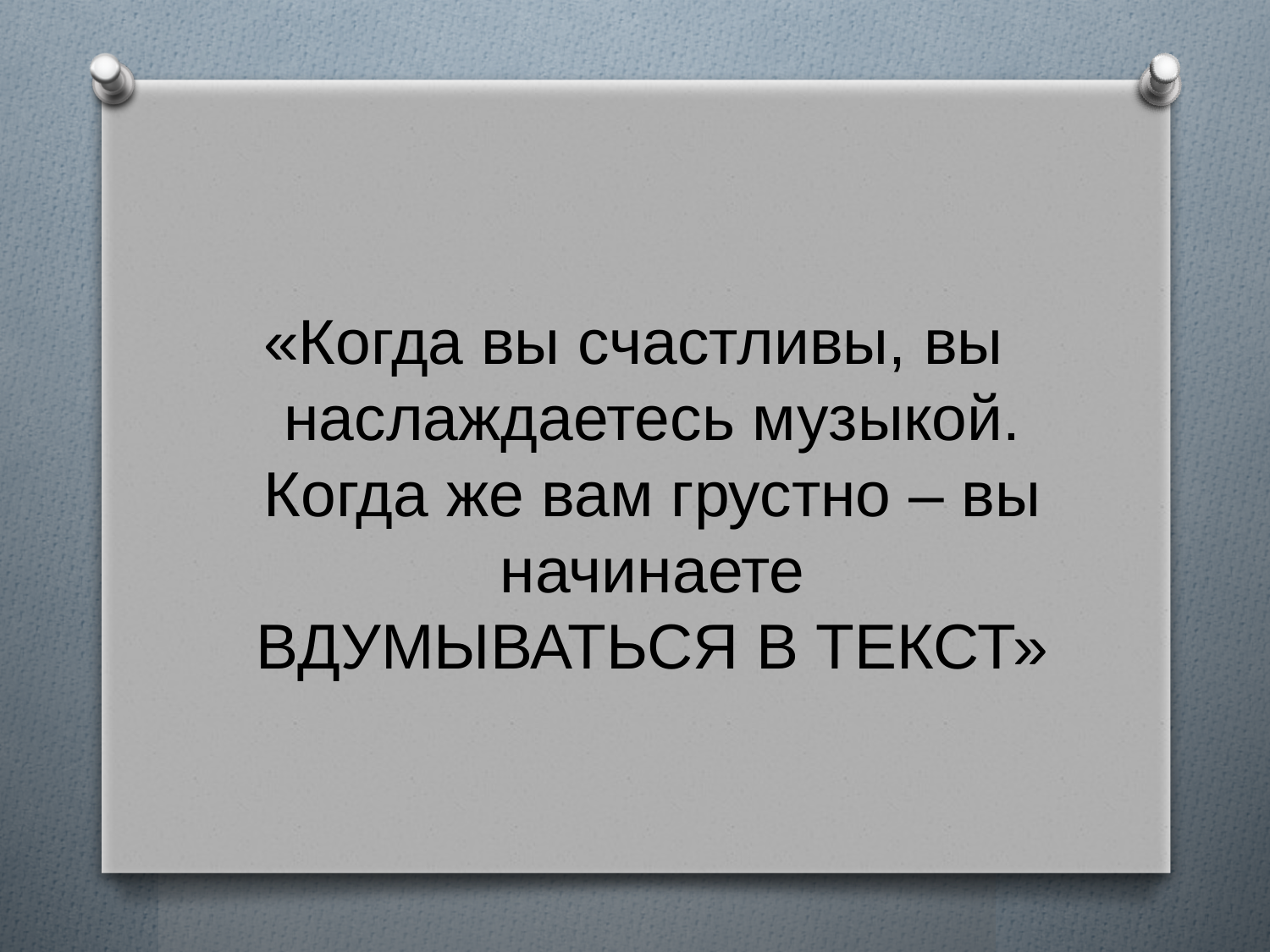

«Когда вы счастливы, вы наслаждаетесь музыкой. Когда же вам грустно – вы начинаете ВДУМЫВАТЬСЯ В ТЕКСТ»